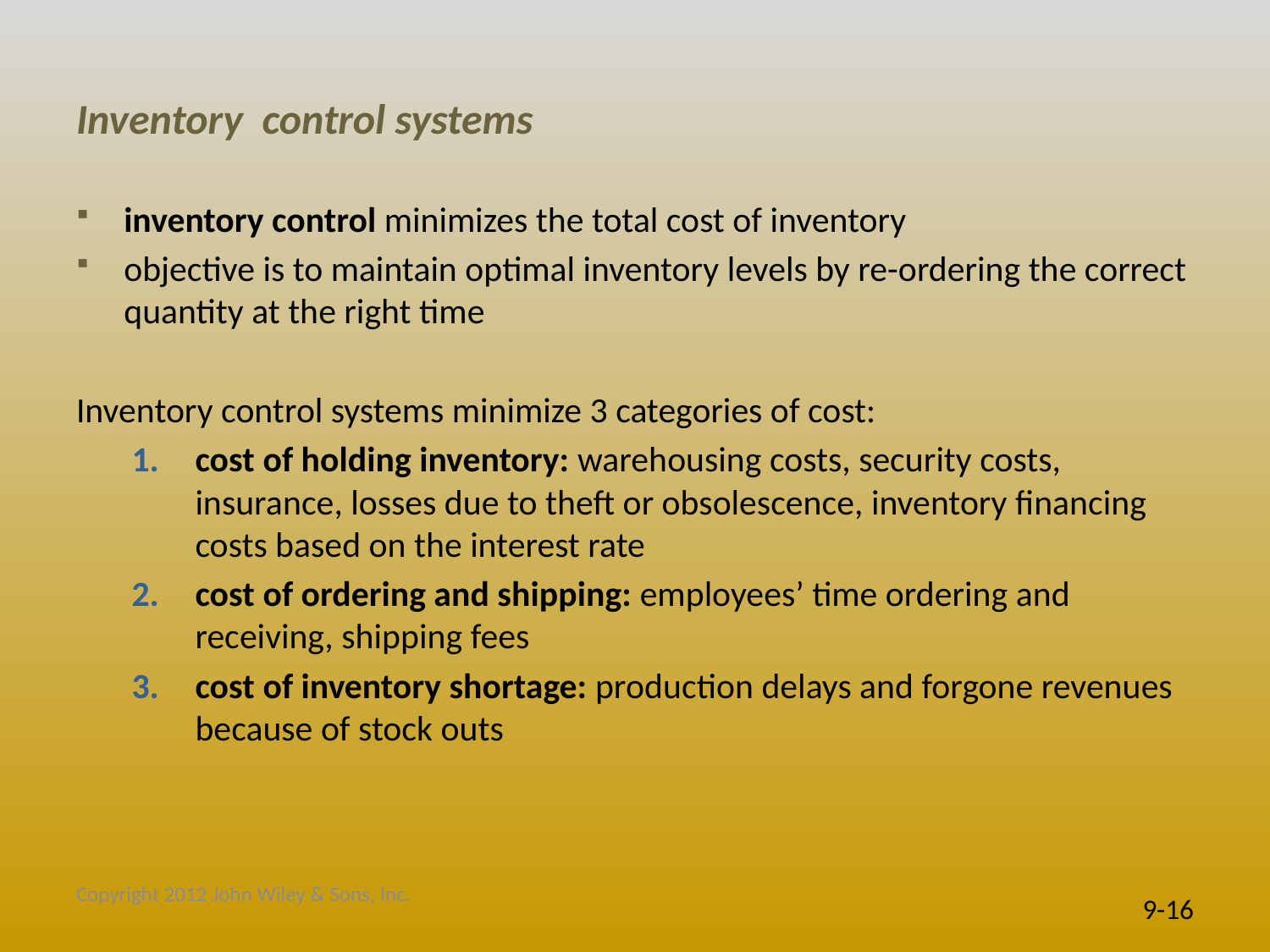

# Inventory  control systems
inventory control minimizes the total cost of inventory
objective is to maintain optimal inventory levels by re-ordering the correct quantity at the right time

Inventory control systems minimize 3 categories of cost:
cost of holding inventory: warehousing costs, security costs, insurance, losses due to theft or obsolescence, inventory financing costs based on the interest rate
cost of ordering and shipping: employees’ time ordering and receiving, shipping fees
cost of inventory shortage: production delays and forgone revenues because of stock outs
Copyright 2012 John Wiley & Sons, Inc.
9-16